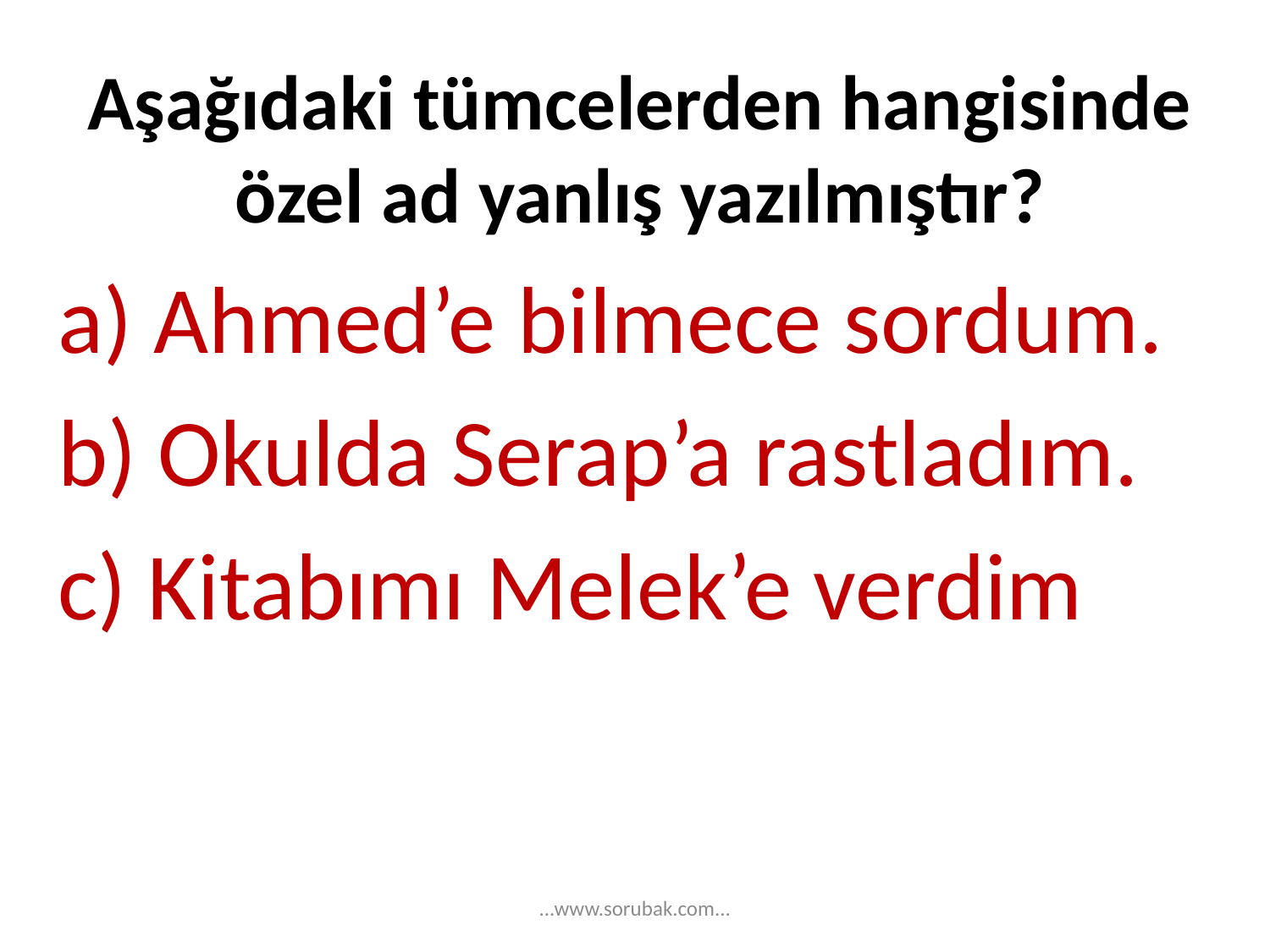

Aşağıdaki tümcelerden hangisinde özel ad yanlış yazılmıştır?
a) Ahmed’e bilmece sordum.
b) Okulda Serap’a rastladım.
c) Kitabımı Melek’e verdim

...www.sorubak.com...